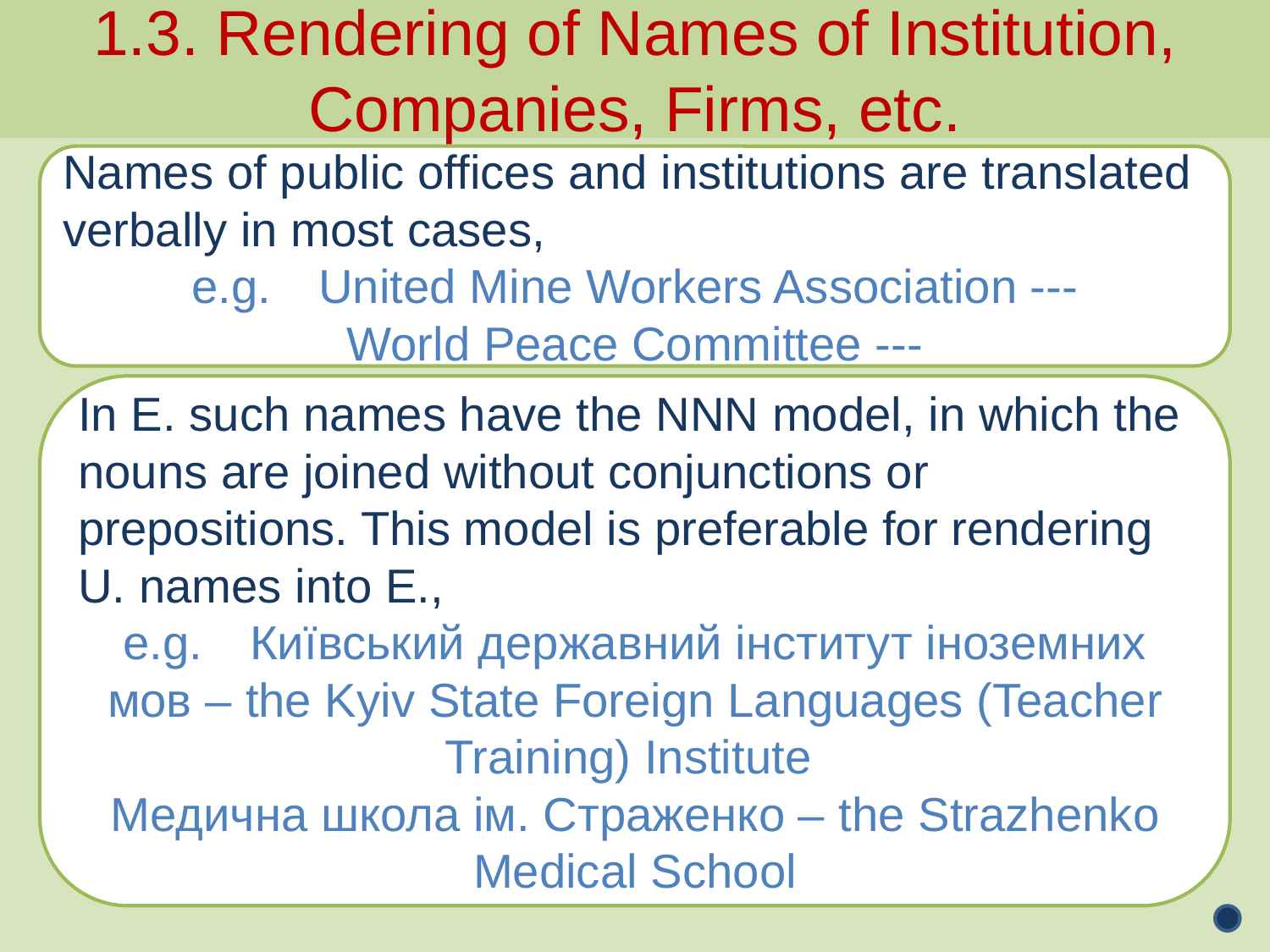

1.3. Rendering of Names of Institution, Companies, Firms, etc.
Names of public offices and institutions are translated verbally in most cases,
e.g. 	United Mine Workers Association ---
World Peace Committee ---
In E. such names have the NNN model, in which the nouns are joined without conjunctions or prepositions. This model is preferable for rendering U. names into E.,
e.g.	Київський державний інститут іноземних мов – the Kyiv State Foreign Languages (Teacher Training) Institute
Медична школа ім. Страженко – the Strazhenko Medical School